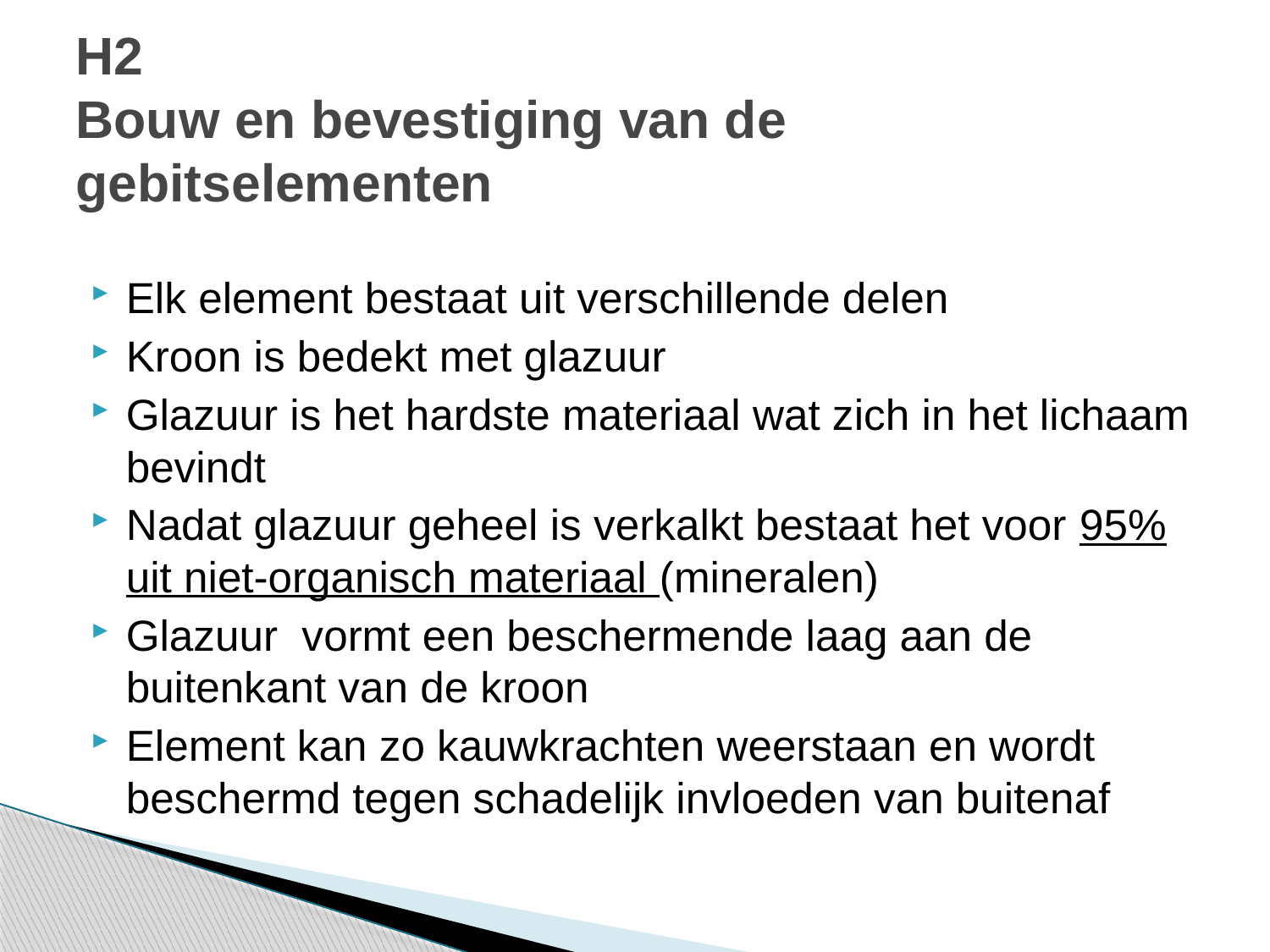

# H2 Bouw en bevestiging van de gebitselementen

Elk element bestaat uit verschillende delen
Kroon is bedekt met glazuur
Glazuur is het hardste materiaal wat zich in het lichaam bevindt
Nadat glazuur geheel is verkalkt bestaat het voor 95% uit niet-organisch materiaal (mineralen)
Glazuur  vormt een beschermende laag aan de buitenkant van de kroon
Element kan zo kauwkrachten weerstaan en wordt beschermd tegen schadelijk invloeden van buitenaf